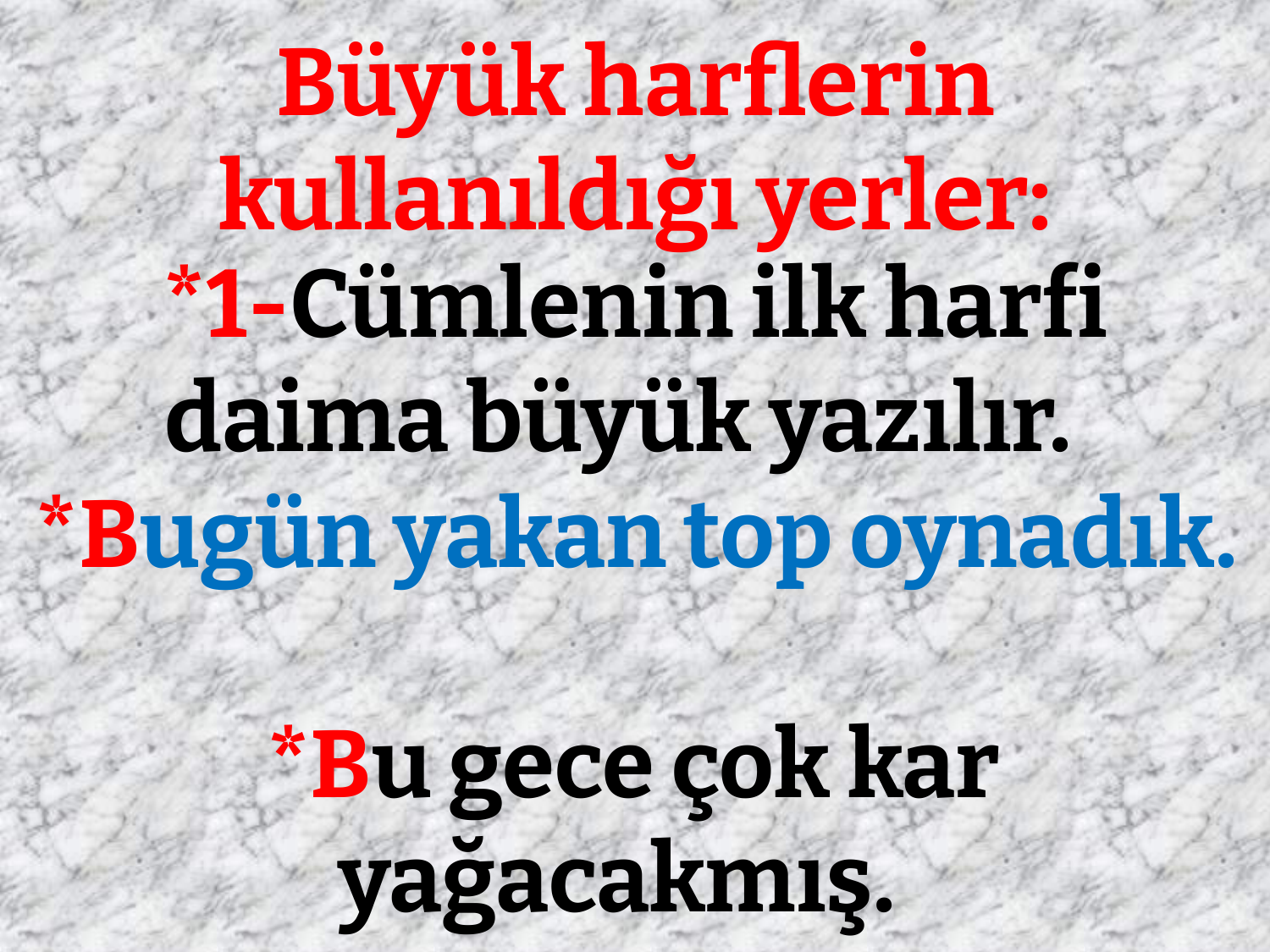

Büyük harflerin kullanıldığı yerler:
*1-Cümlenin ilk harfi daima büyük yazılır.
*Bugün yakan top oynadık.
*Bu gece çok kar yağacakmış.